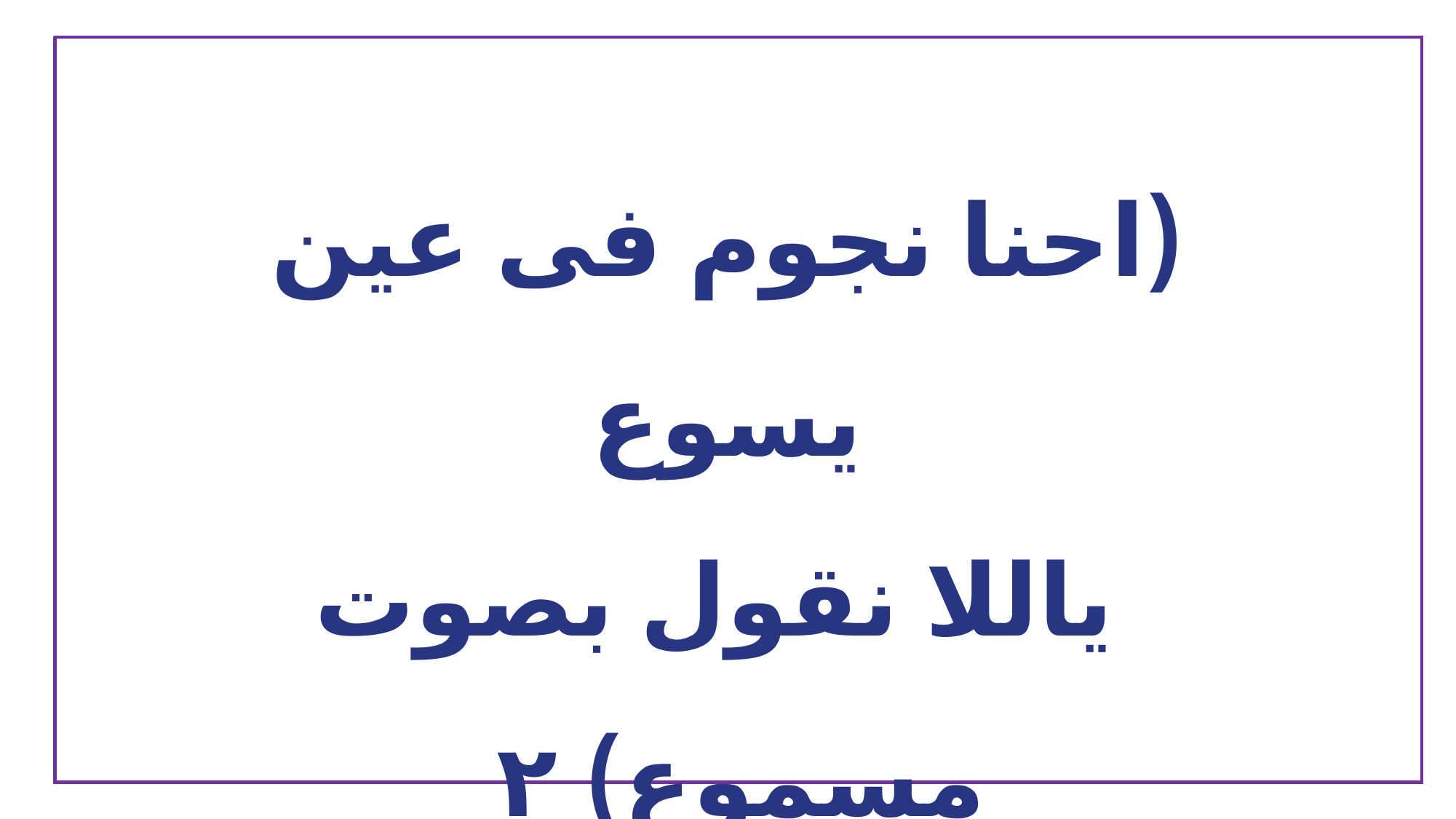

(احنا نجوم فى عين يسوع
 ياللا نقول بصوت مسموع) ٢
احنا نجوم فى عين يسوع